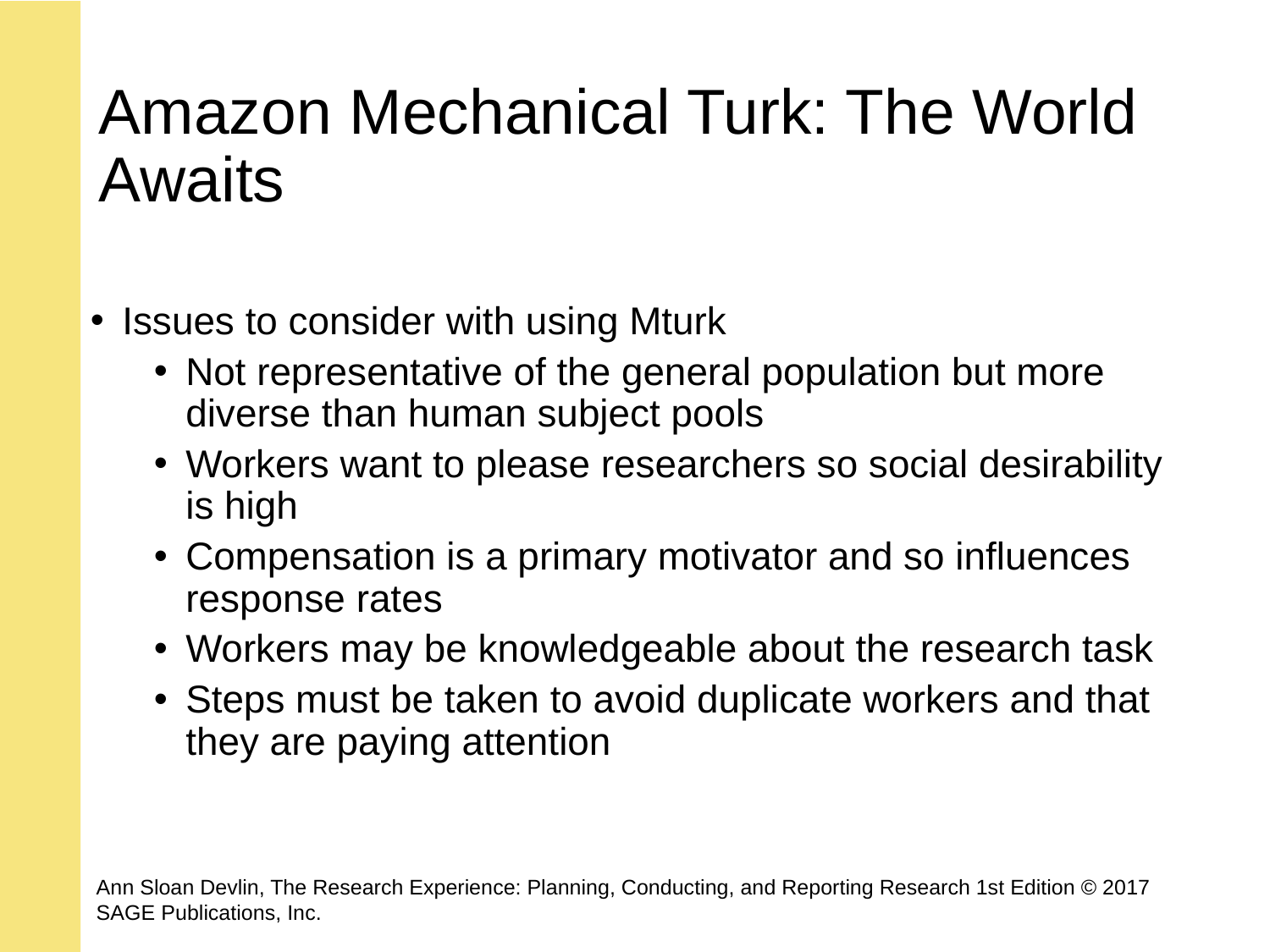

# Amazon Mechanical Turk: The World Awaits
Issues to consider with using Mturk
Not representative of the general population but more diverse than human subject pools
Workers want to please researchers so social desirability is high
Compensation is a primary motivator and so influences response rates
Workers may be knowledgeable about the research task
Steps must be taken to avoid duplicate workers and that they are paying attention